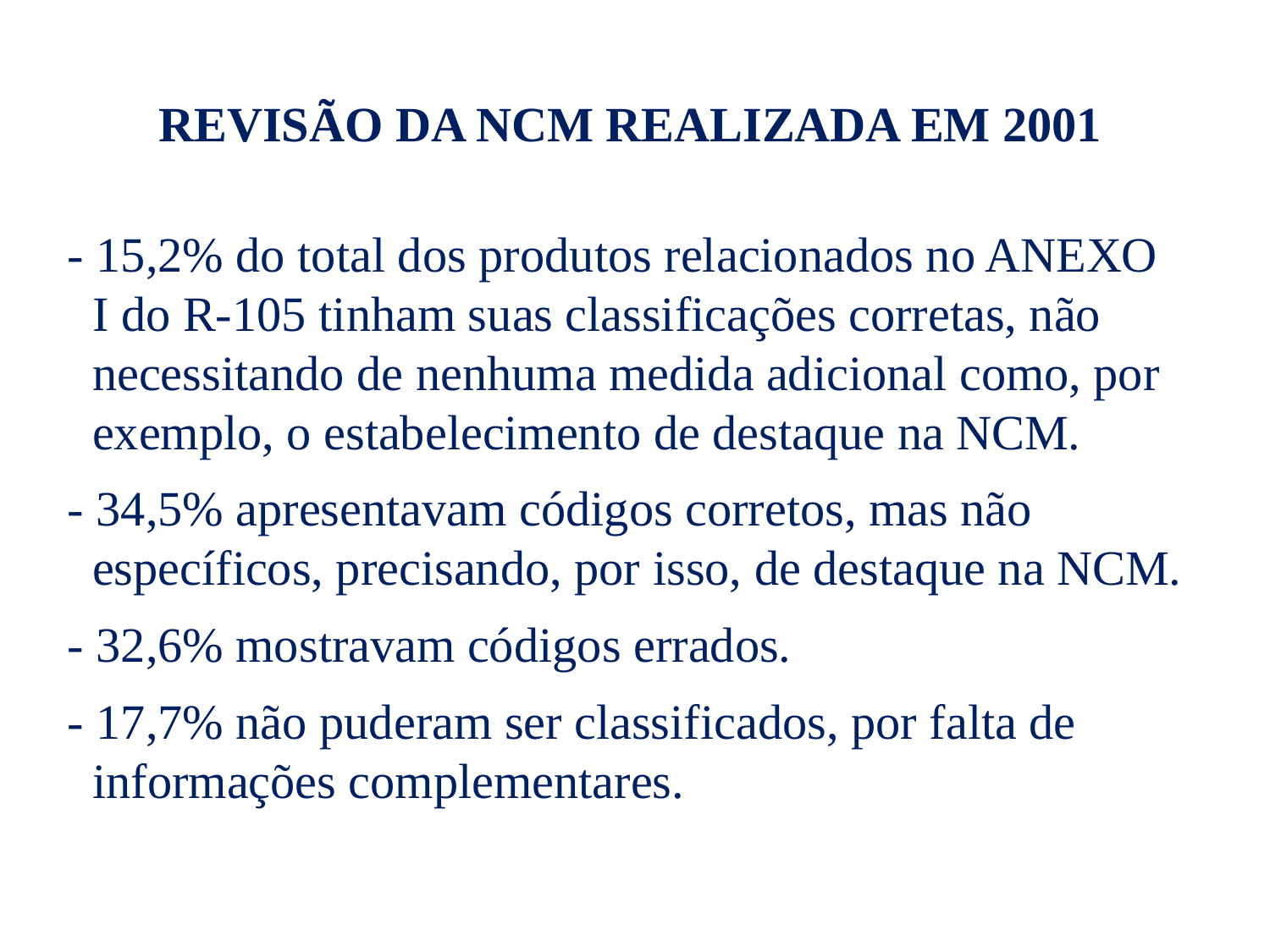

REVISÃO DA NCM REALIZADA EM 2001
- 15,2% do total dos produtos relacionados no ANEXO I do R-105 tinham suas classificações corretas, não necessitando de nenhuma medida adicional como, por exemplo, o estabelecimento de destaque na NCM.
- 34,5% apresentavam códigos corretos, mas não específicos, precisando, por isso, de destaque na NCM.
- 32,6% mostravam códigos errados.
- 17,7% não puderam ser classificados, por falta de informações complementares.